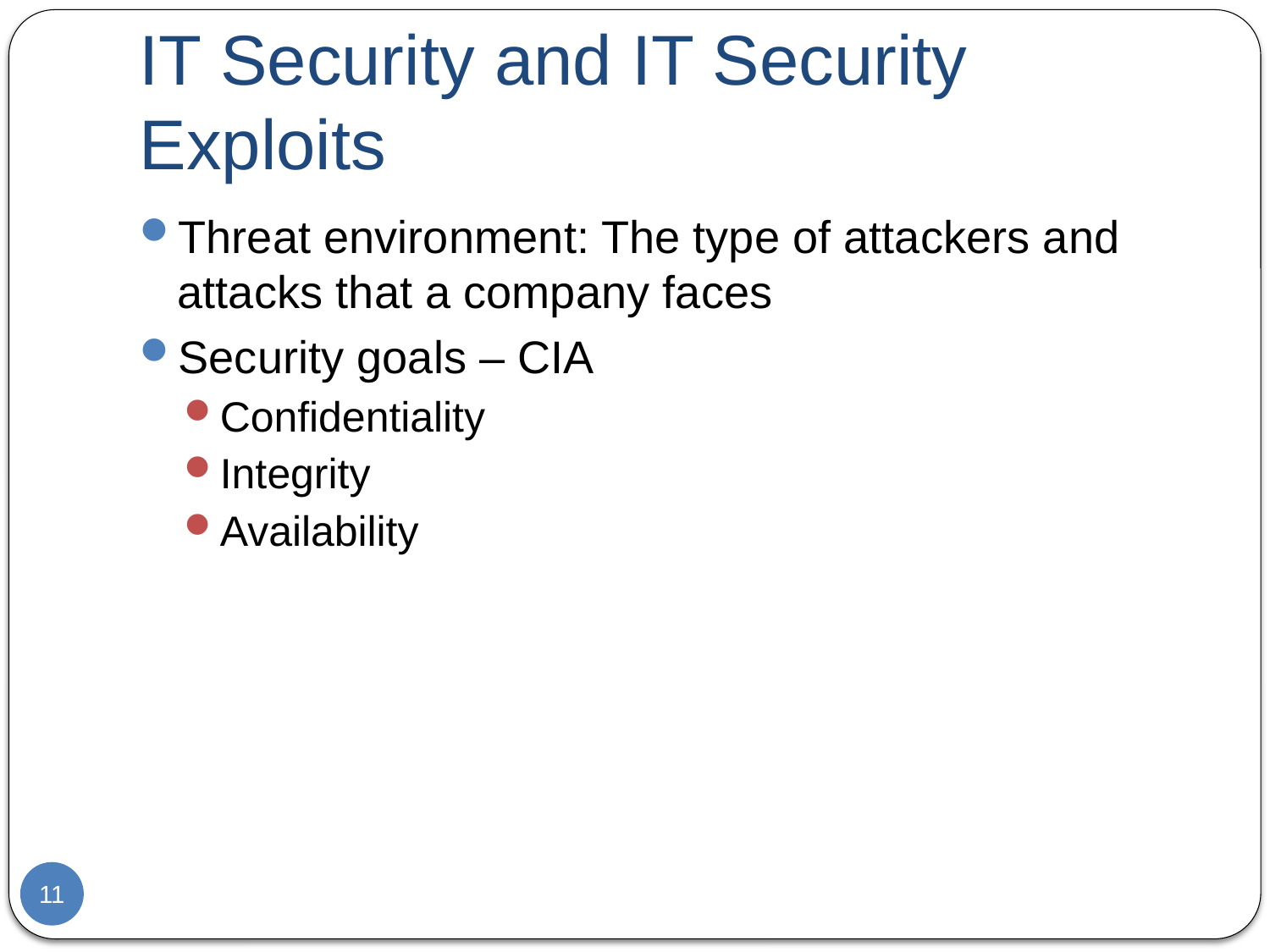

# IT Security and IT Security Exploits
Threat environment: The type of attackers and attacks that a company faces
Security goals – CIA
Confidentiality
Integrity
Availability

11